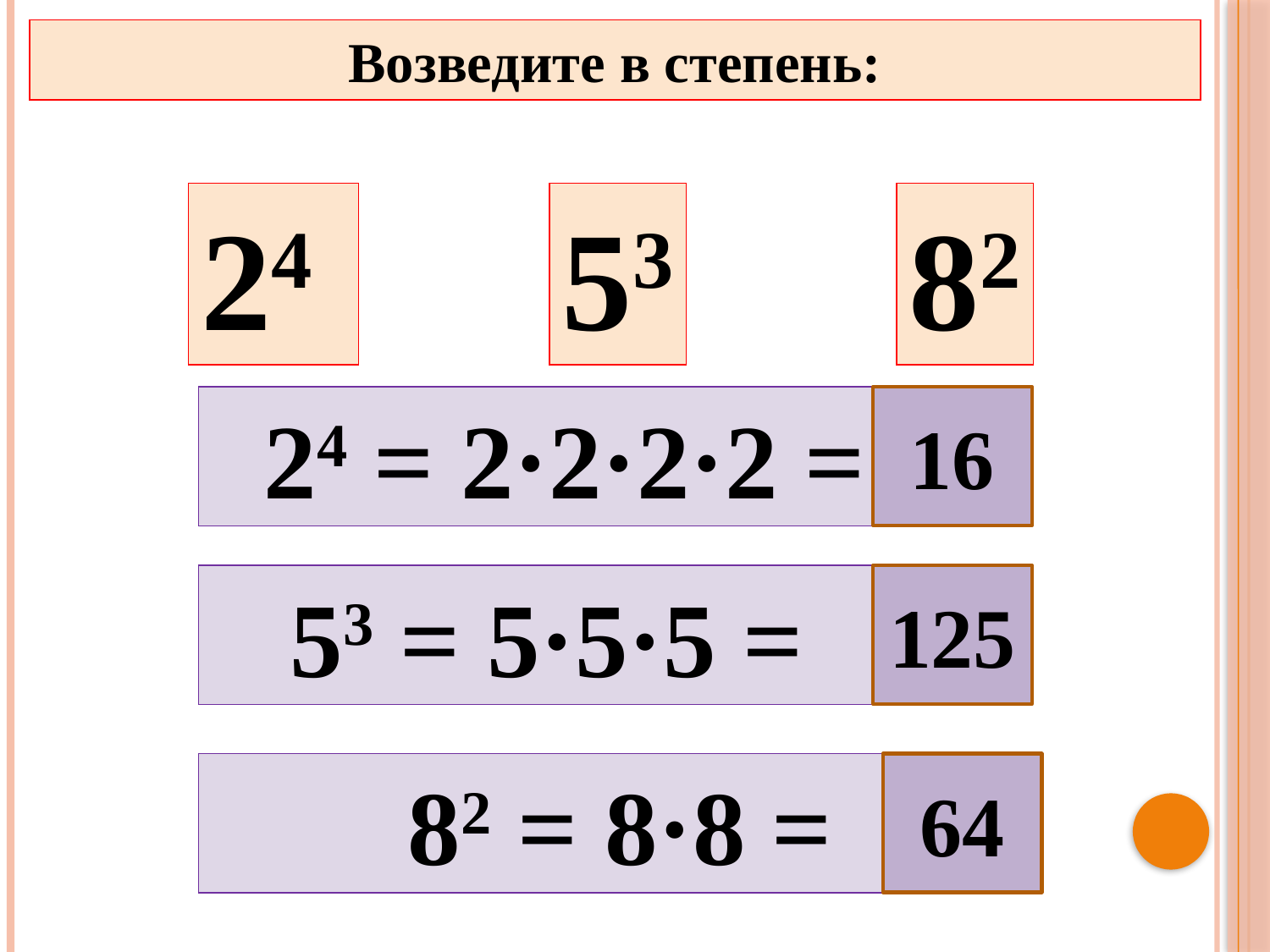

Возведите в степень:
24
53
82
  24 = 2·2·2·2 =
16
   53 = 5·5·5 =
125
82 = 8·8 =
64